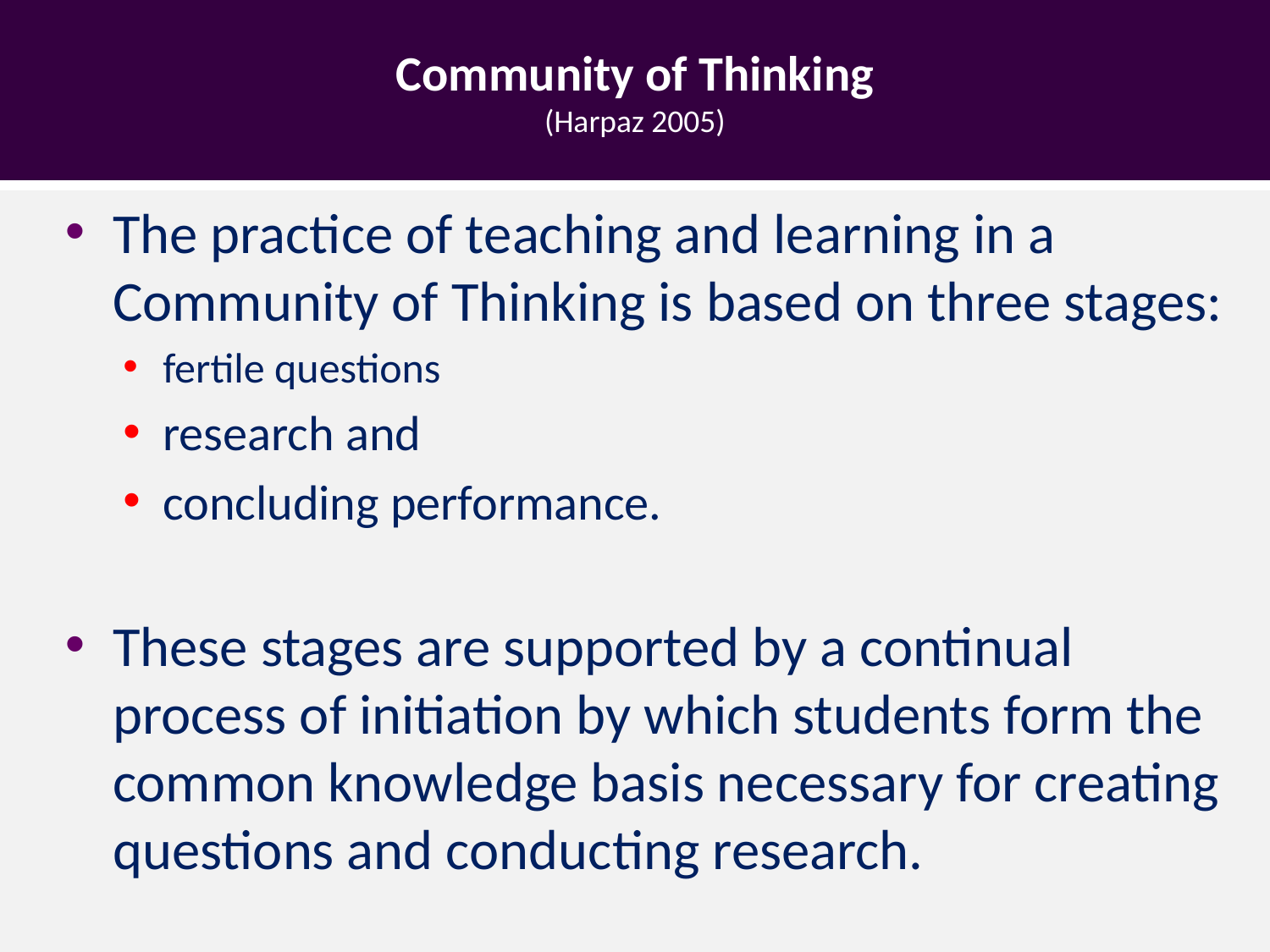

# Community of Thinking (Harpaz 2005)
The practice of teaching and learning in a Community of Thinking is based on three stages:
fertile questions
research and
concluding performance.

These stages are supported by a continual process of initiation by which students form the common knowledge basis necessary for creating questions and conducting research.